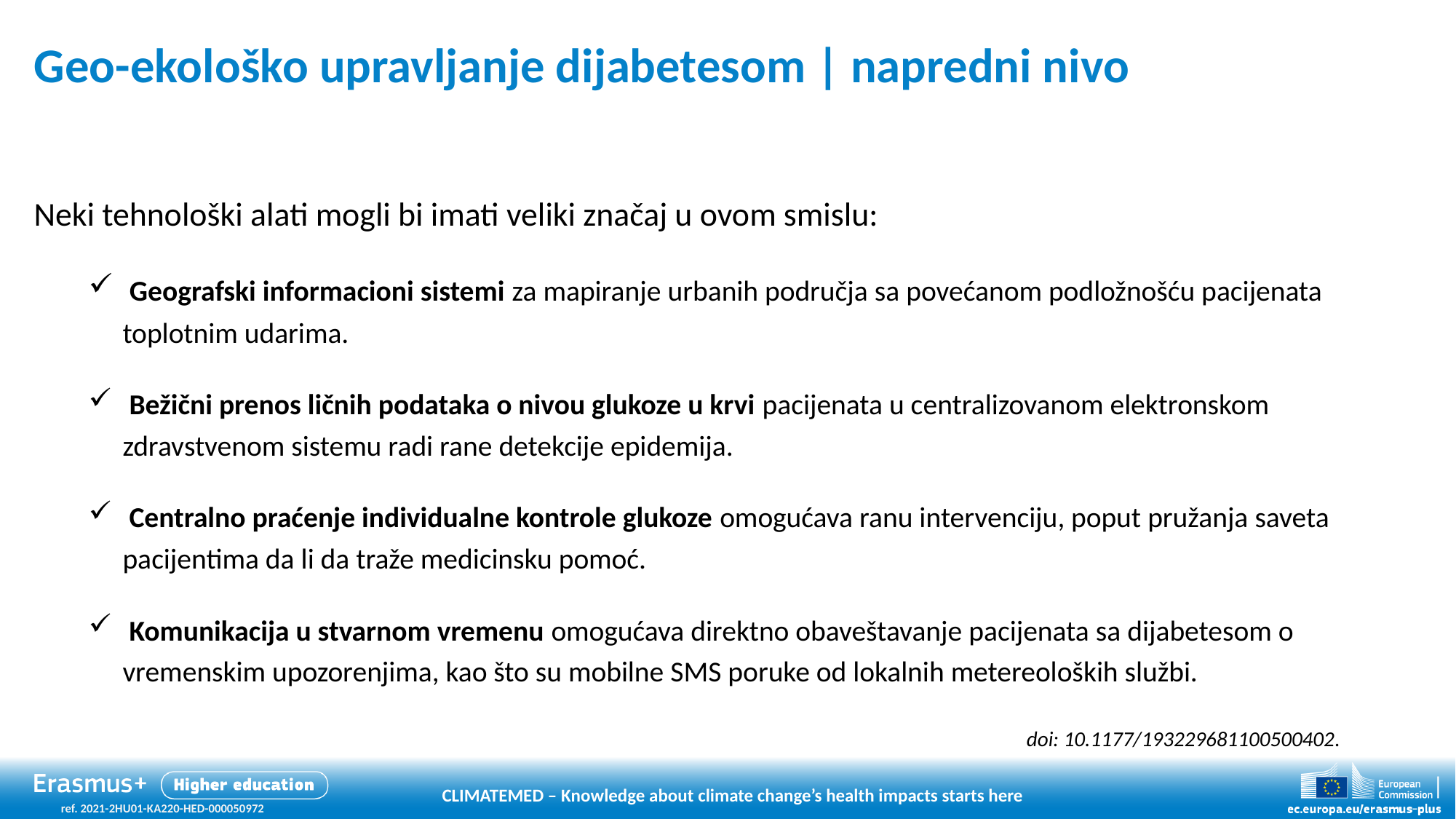

Geo-ekološko upravljanje dijabetesom | napredni nivo

Neki tehnološki alati mogli bi imati veliki značaj u ovom smislu:

 Geografski informacioni sistemi za mapiranje urbanih područja sa povećanom podložnošću pacijenata toplotnim udarima.
 Bežični prenos ličnih podataka o nivou glukoze u krvi pacijenata u centralizovanom elektronskom zdravstvenom sistemu radi rane detekcije epidemija.
 Centralno praćenje individualne kontrole glukoze omogućava ranu intervenciju, poput pružanja saveta pacijentima da li da traže medicinsku pomoć.
 Komunikacija u stvarnom vremenu omogućava direktno obaveštavanje pacijenata sa dijabetesom o vremenskim upozorenjima, kao što su mobilne SMS poruke od lokalnih metereoloških službi.
doi: 10.1177/193229681100500402.